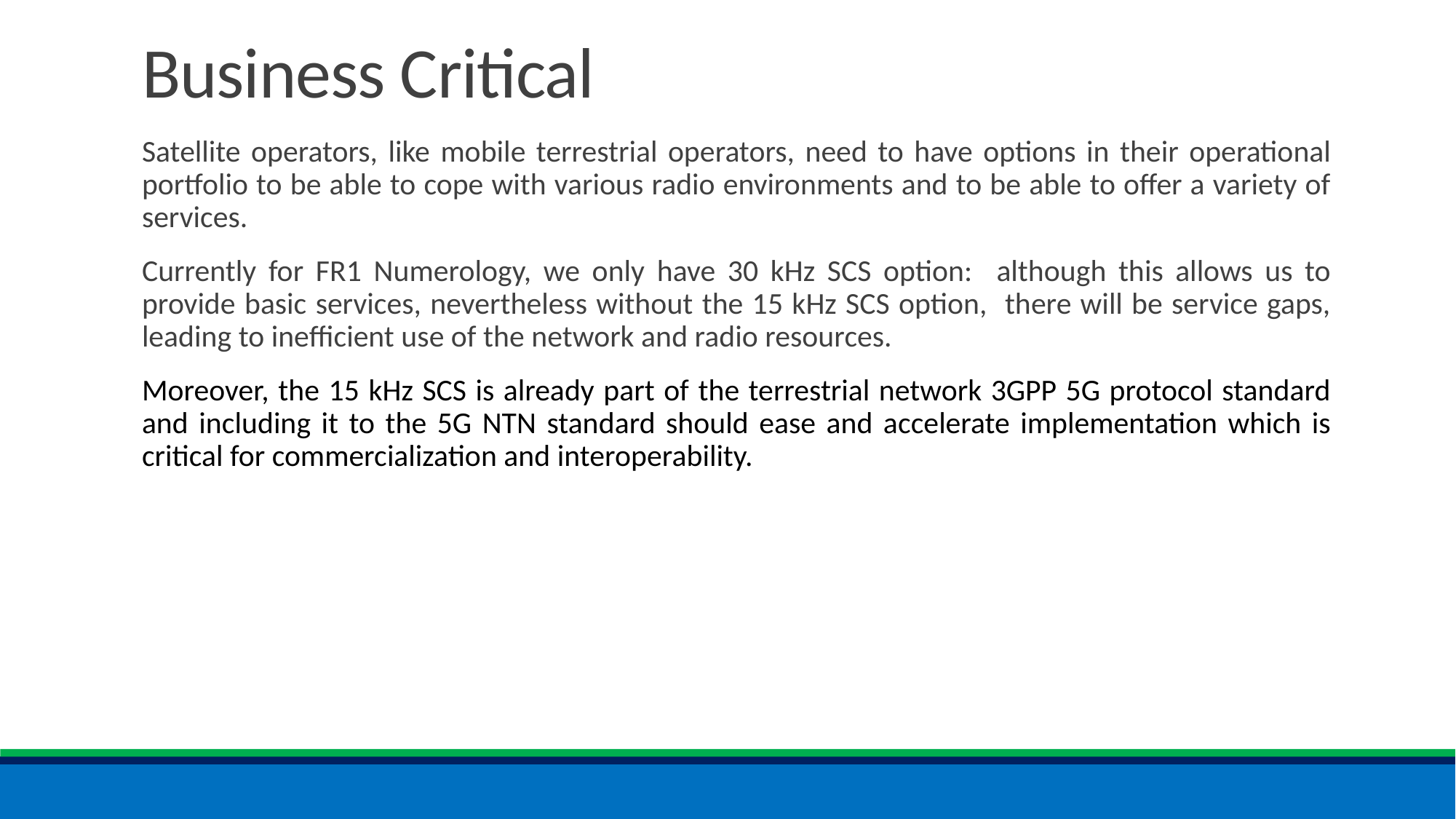

# Business Critical
Satellite operators, like mobile terrestrial operators, need to have options in their operational portfolio to be able to cope with various radio environments and to be able to offer a variety of services.
Currently for FR1 Numerology, we only have 30 kHz SCS option:  although this allows us to provide basic services, nevertheless without the 15 kHz SCS option,  there will be service gaps, leading to inefficient use of the network and radio resources.
Moreover, the 15 kHz SCS is already part of the terrestrial network 3GPP 5G protocol standard and including it to the 5G NTN standard should ease and accelerate implementation which is critical for commercialization and interoperability.